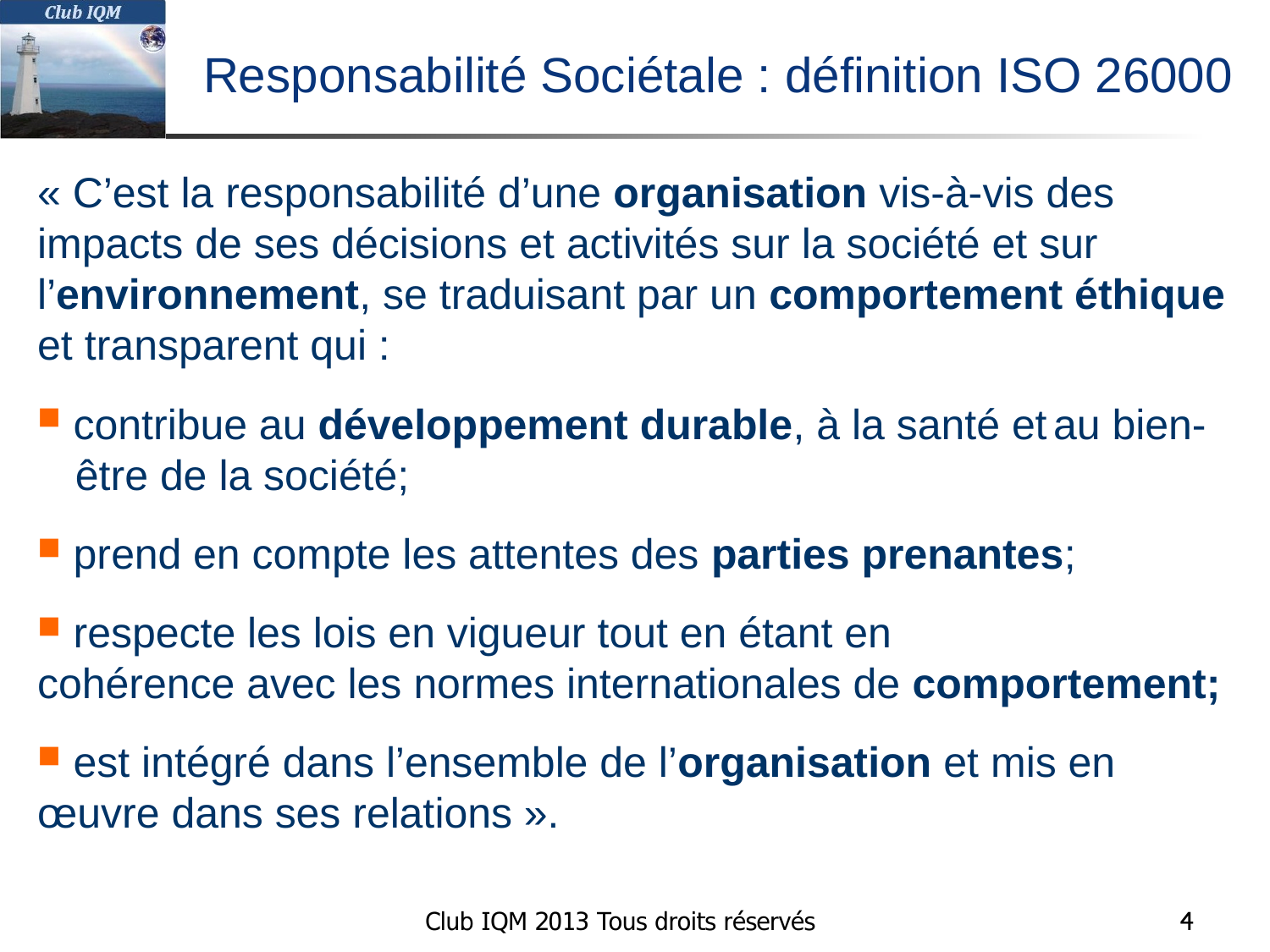

Responsabilité Sociétale : définition ISO 26000
« C’est la responsabilité d’une organisation vis-à-vis des impacts de ses décisions et activités sur la société et sur l’environnement, se traduisant par un comportement éthique et transparent qui :

 contribue au développement durable, à la santé et	au bien-	être de la société;

 prend en compte les attentes des parties prenantes;

 respecte les lois en vigueur tout en étant en 			cohérence avec les normes internationales de comportement;

 est intégré dans l’ensemble de l’organisation et mis en 	œuvre dans ses relations ».
Club IQM 2013 Tous droits réservés
4